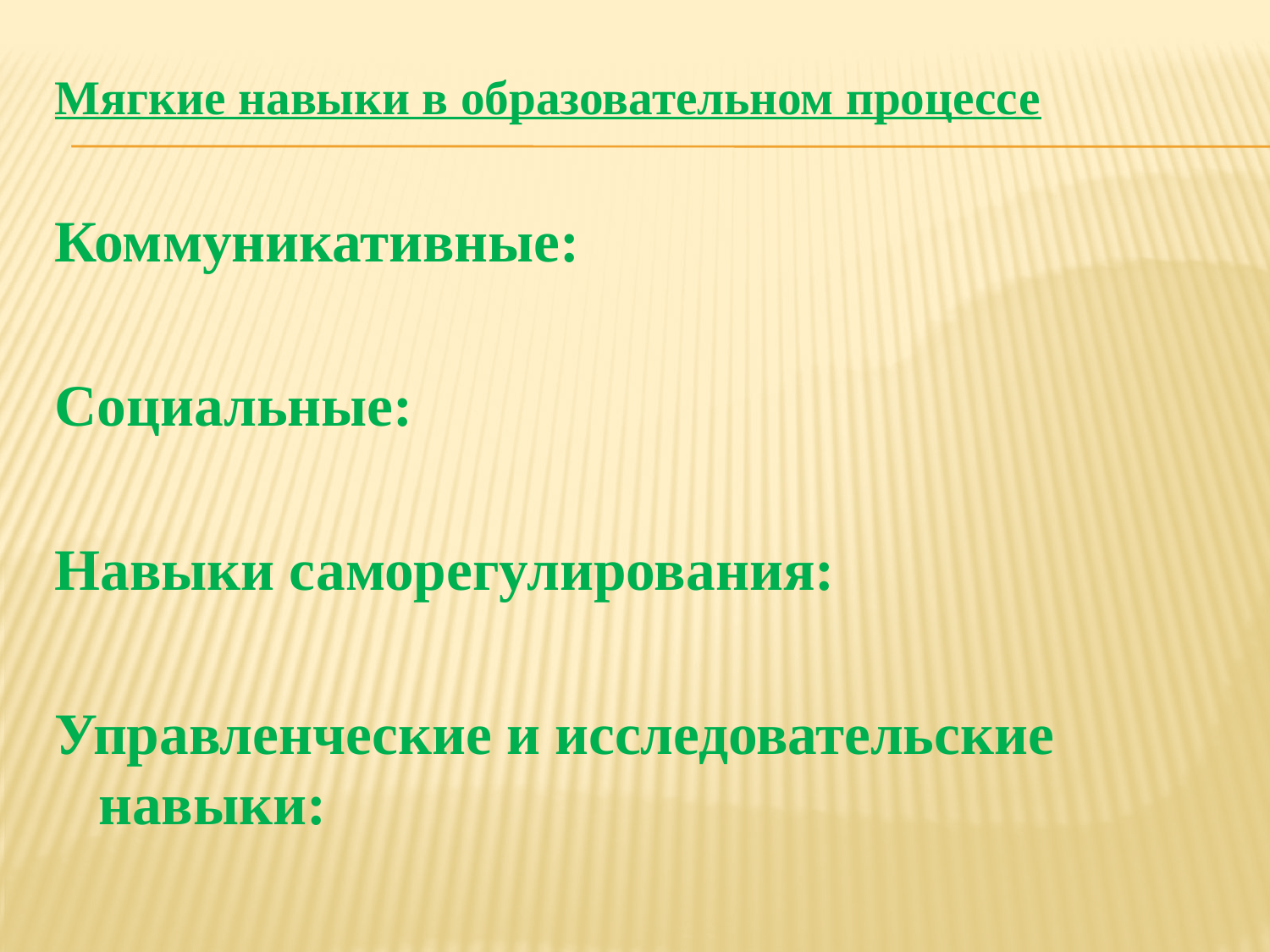

Мягкие навыки в образовательном процессе

Коммуникативные:

Социальные:

Навыки саморегулирования:

Управленческие и исследовательские навыки:

#